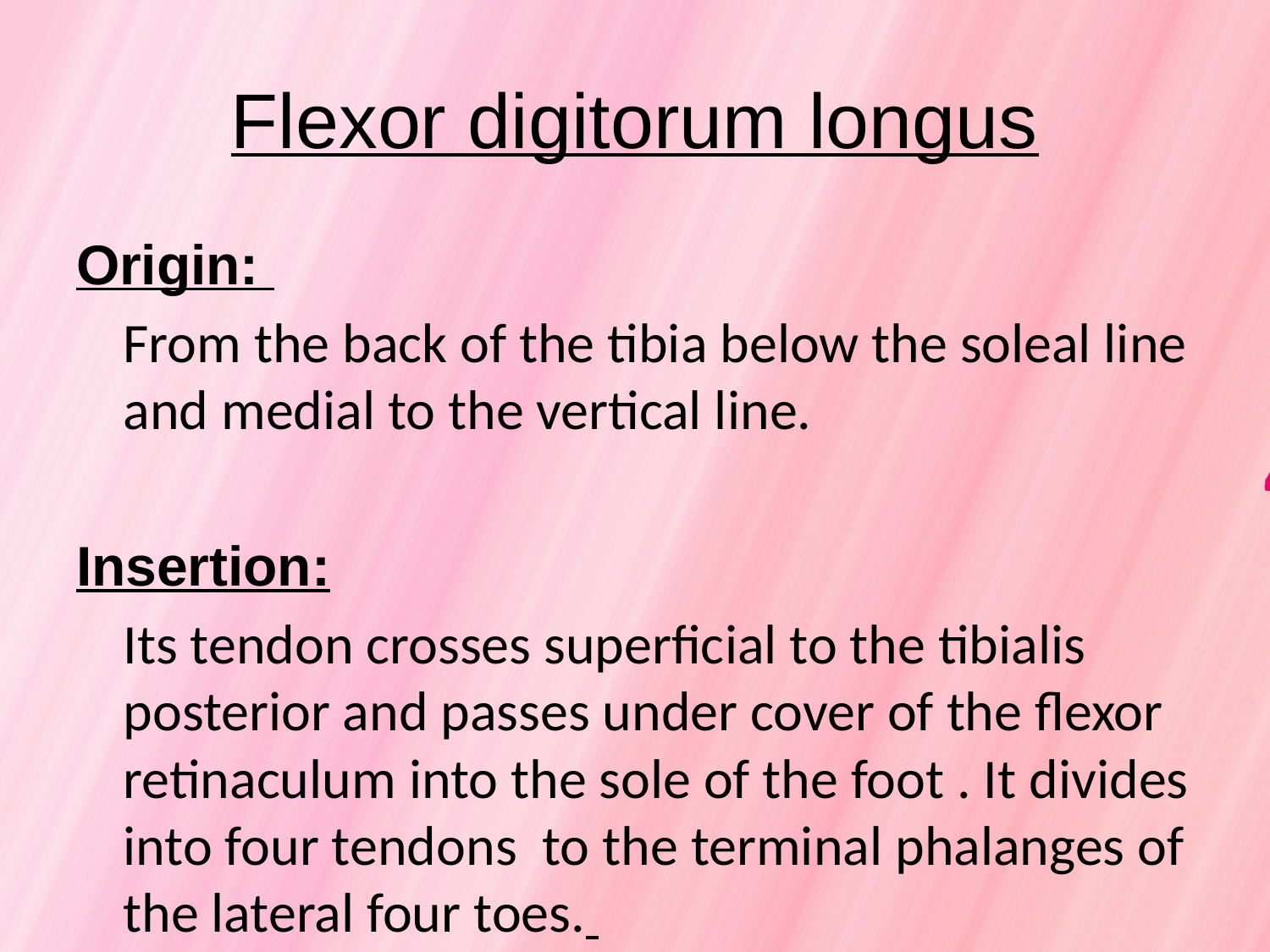

# Flexor digitorum longus
Origin:
	From the back of the tibia below the soleal line and medial to the vertical line.

Insertion:
	Its tendon crosses superficial to the tibialis posterior and passes under cover of the flexor retinaculum into the sole of the foot . It divides into four tendons  to the terminal phalanges of the lateral four toes.